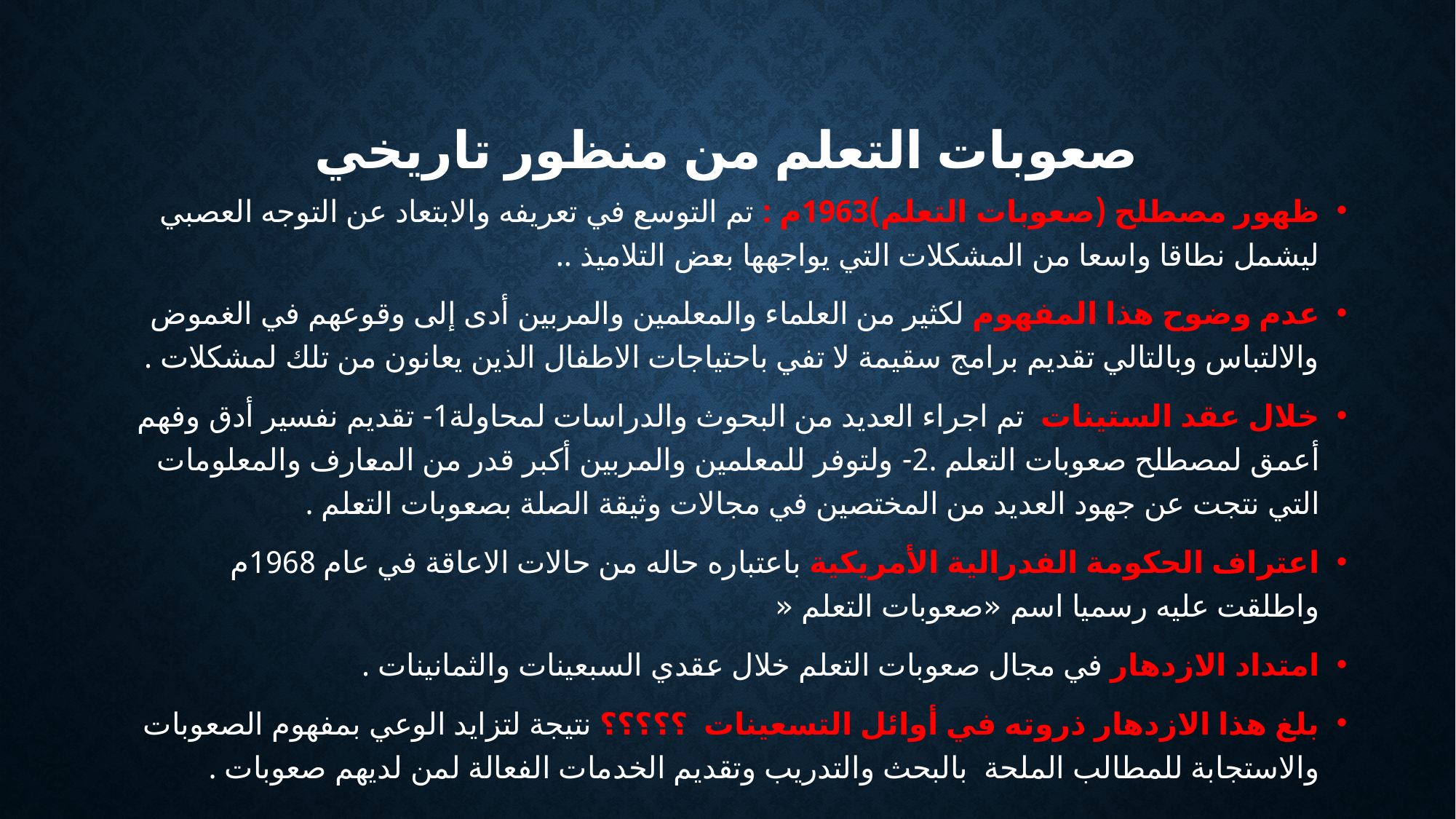

# صعوبات التعلم من منظور تاريخي
ظهور مصطلح (صعوبات التعلم)1963م : تم التوسع في تعريفه والابتعاد عن التوجه العصبي ليشمل نطاقا واسعا من المشكلات التي يواجهها بعض التلاميذ ..
عدم وضوح هذا المفهوم لكثير من العلماء والمعلمين والمربين أدى إلى وقوعهم في الغموض والالتباس وبالتالي تقديم برامج سقيمة لا تفي باحتياجات الاطفال الذين يعانون من تلك لمشكلات .
خلال عقد الستينات  تم اجراء العديد من البحوث والدراسات لمحاولة1- تقديم نفسير أدق وفهم أعمق لمصطلح صعوبات التعلم .2- ولتوفر للمعلمين والمربين أكبر قدر من المعارف والمعلومات التي نتجت عن جهود العديد من المختصين في مجالات وثيقة الصلة بصعوبات التعلم .
اعتراف الحكومة الفدرالية الأمريكية باعتباره حاله من حالات الاعاقة في عام 1968م واطلقت عليه رسميا اسم «صعوبات التعلم «
امتداد الازدهار في مجال صعوبات التعلم خلال عقدي السبعينات والثمانينات .
بلغ هذا الازدهار ذروته في أوائل التسعينات  ؟؟؟؟؟ نتيجة لتزايد الوعي بمفهوم الصعوبات  والاستجابة للمطالب الملحة  بالبحث والتدريب وتقديم الخدمات الفعالة لمن لديهم صعوبات .